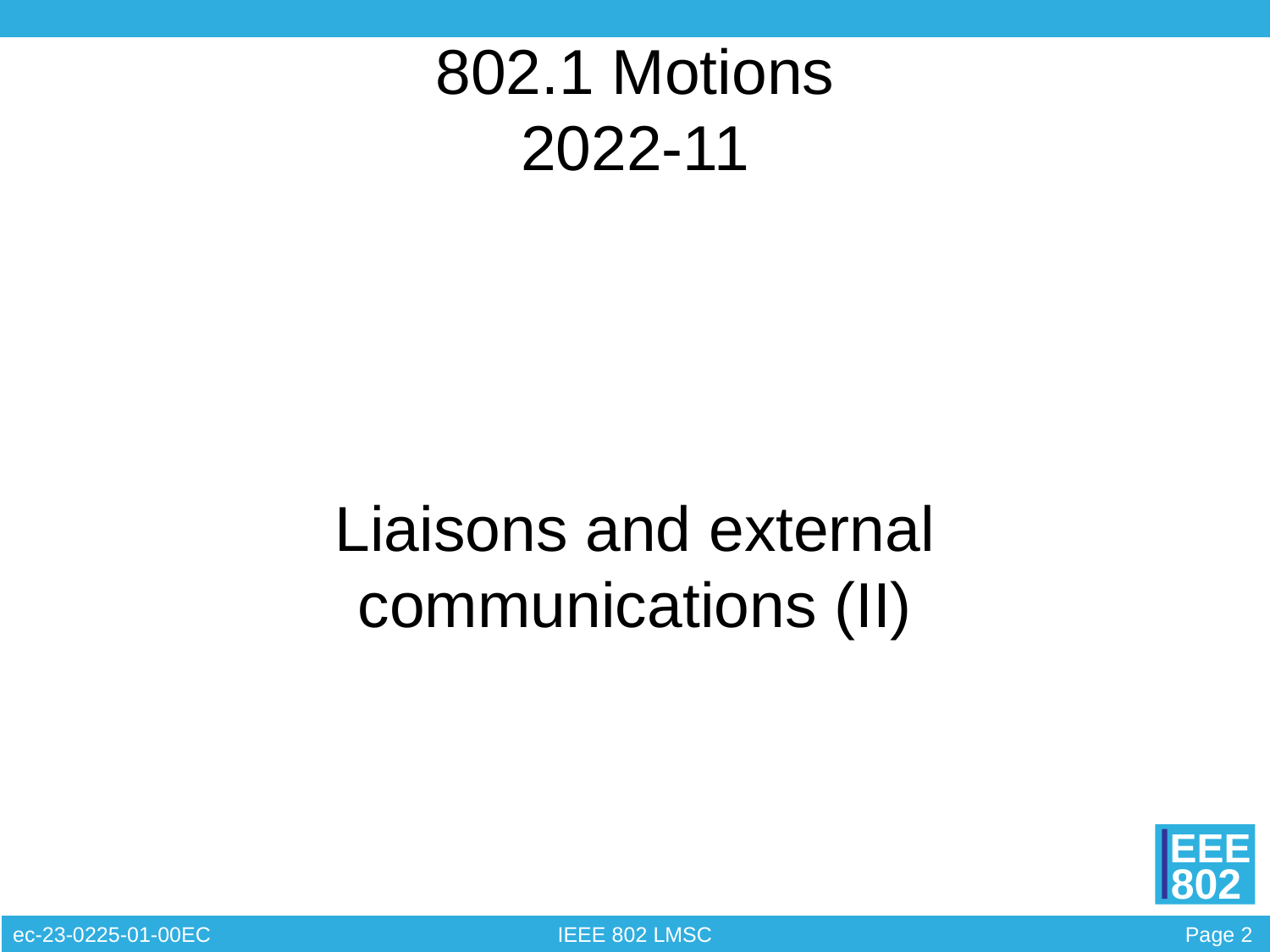

# 802.1 Motions 2022-11 Liaisons and external communications (II)